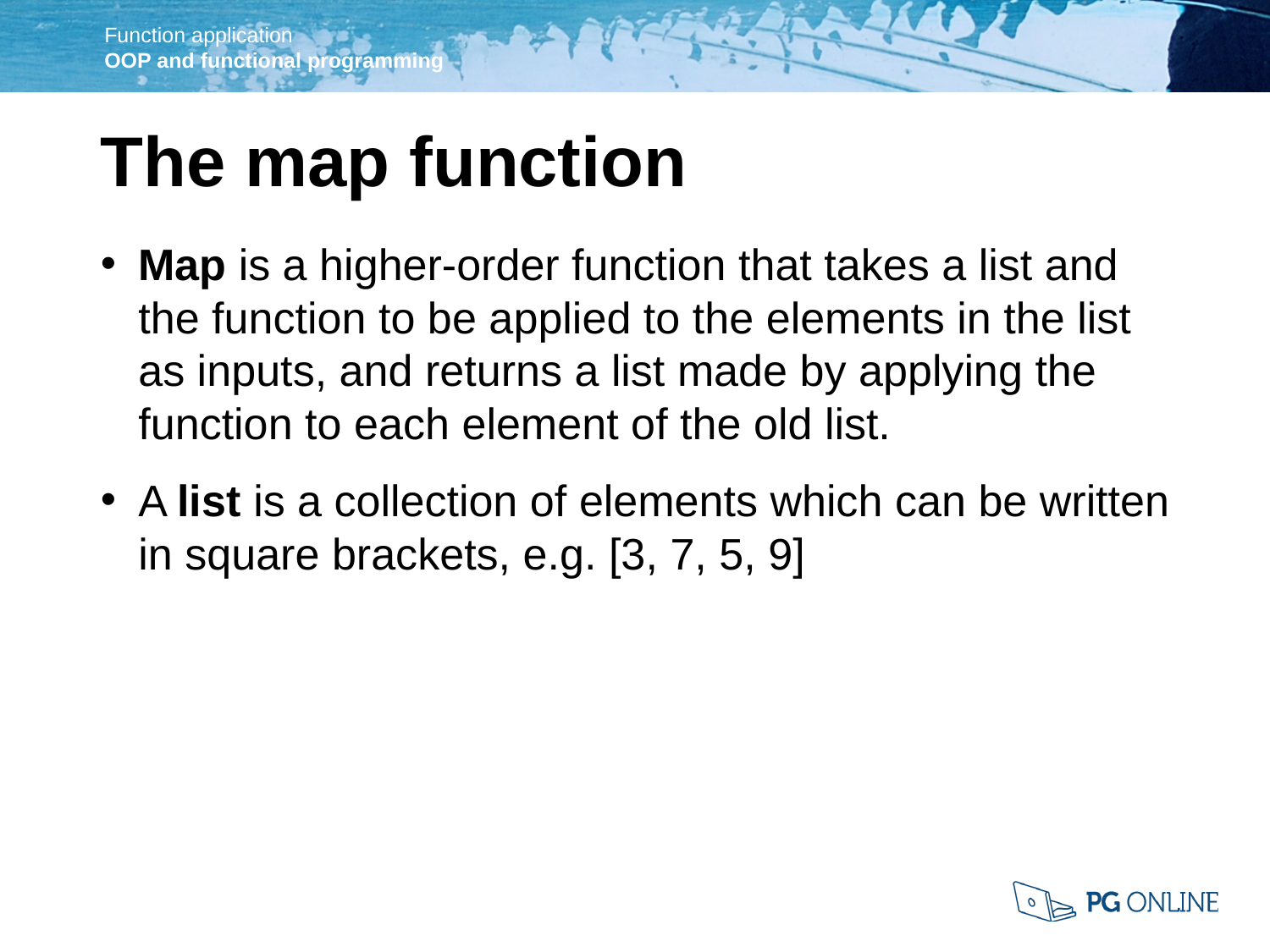

The map function
Map is a higher-order function that takes a list and the function to be applied to the elements in the list as inputs, and returns a list made by applying the function to each element of the old list.
A list is a collection of elements which can be written in square brackets, e.g. [3, 7, 5, 9]